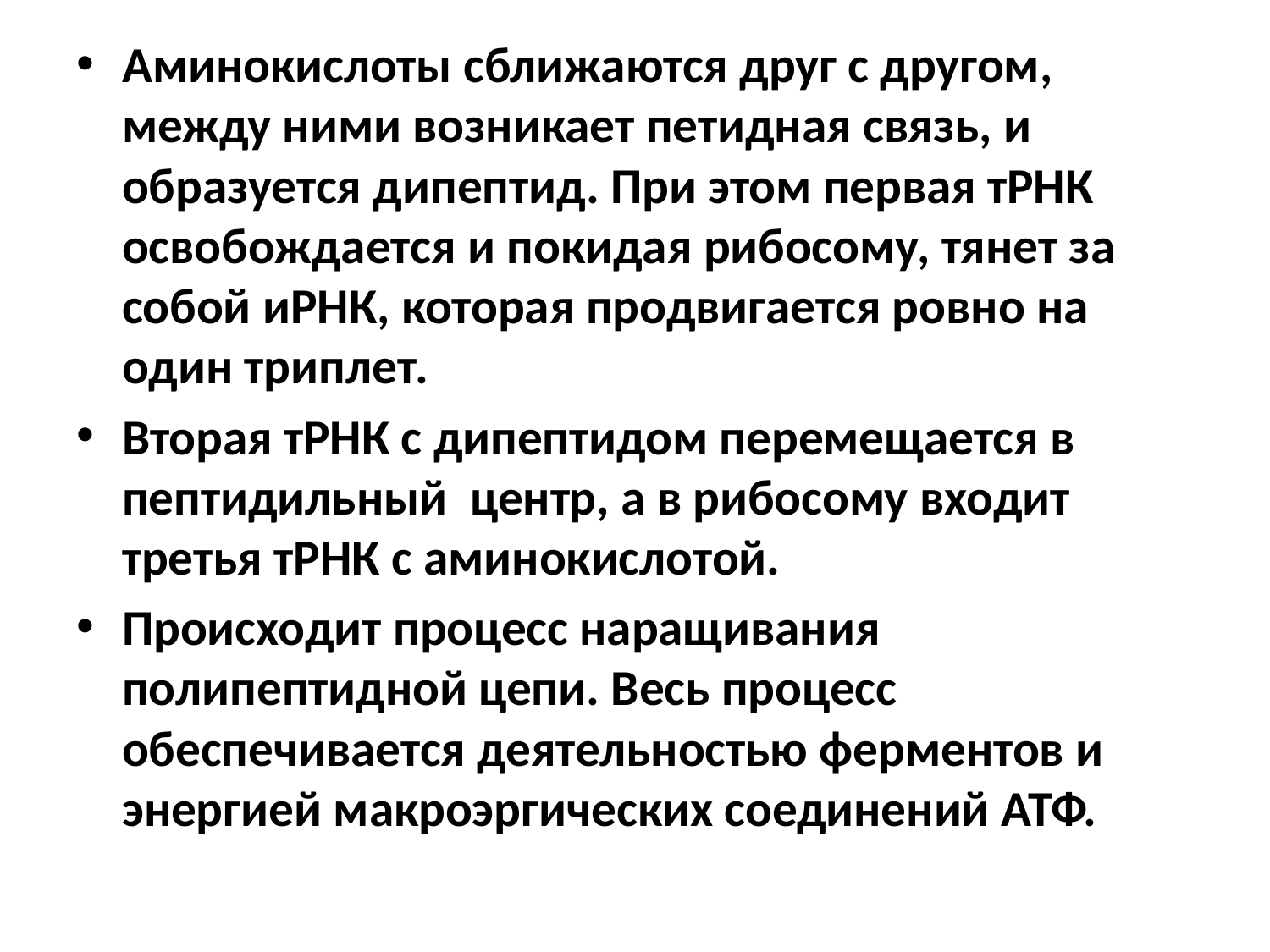

Аминокислоты сближаются друг с другом, между ними возникает петидная связь, и образуется дипептид. При этом первая тРНК освобождается и покидая рибосому, тянет за собой иРНК, которая продвигается ровно на один триплет.
Вторая тРНК с дипептидом перемещается в пептидильный  центр, а в рибосому входит третья тРНК с аминокислотой.
Происходит процесс наращивания полипептидной цепи. Весь процесс обеспечивается деятельностью ферментов и энергией макроэргических соединений АТФ.